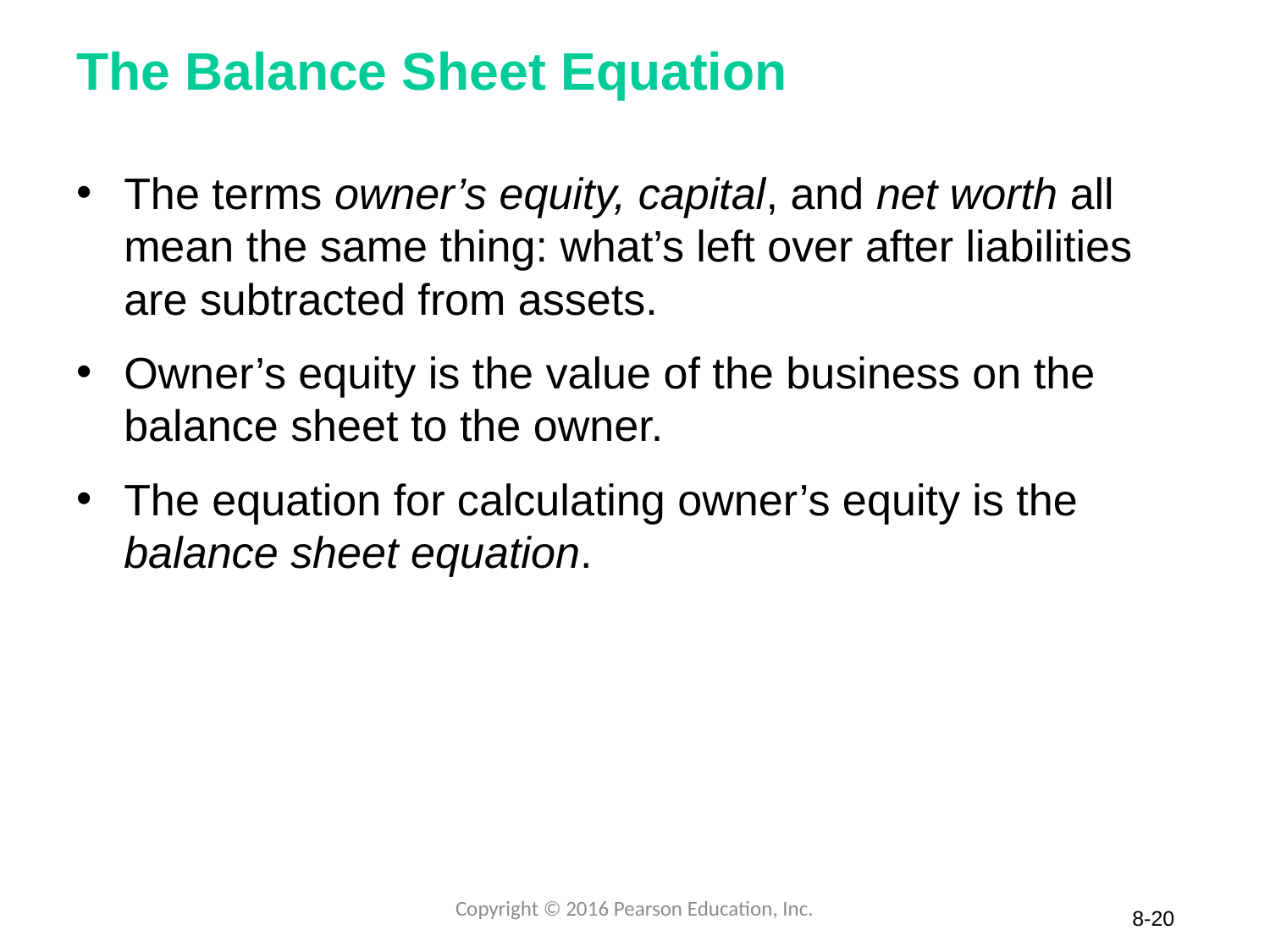

# The Balance Sheet Equation
The terms owner’s equity, capital, and net worth all mean the same thing: what’s left over after liabilities are subtracted from assets.

Owner’s equity is the value of the business on the balance sheet to the owner.

The equation for calculating owner’s equity is the balance sheet equation.

Copyright © 2016 Pearson Education, Inc.